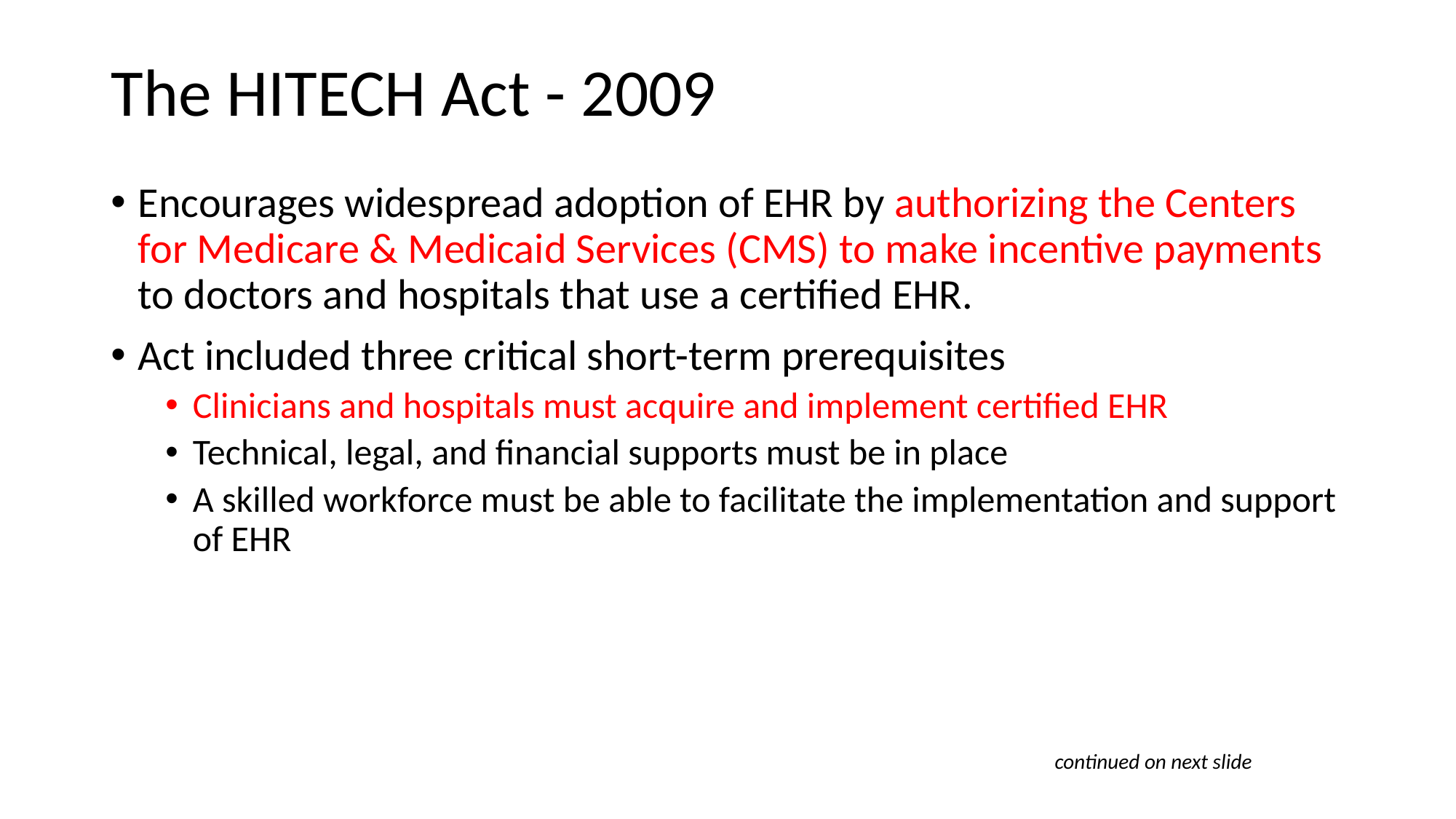

# The HITECH Act - 2009
Encourages widespread adoption of EHR by authorizing the Centers for Medicare & Medicaid Services (CMS) to make incentive payments to doctors and hospitals that use a certified EHR.
Act included three critical short-term prerequisites
Clinicians and hospitals must acquire and implement certified EHR
Technical, legal, and financial supports must be in place
A skilled workforce must be able to facilitate the implementation and support of EHR
continued on next slide